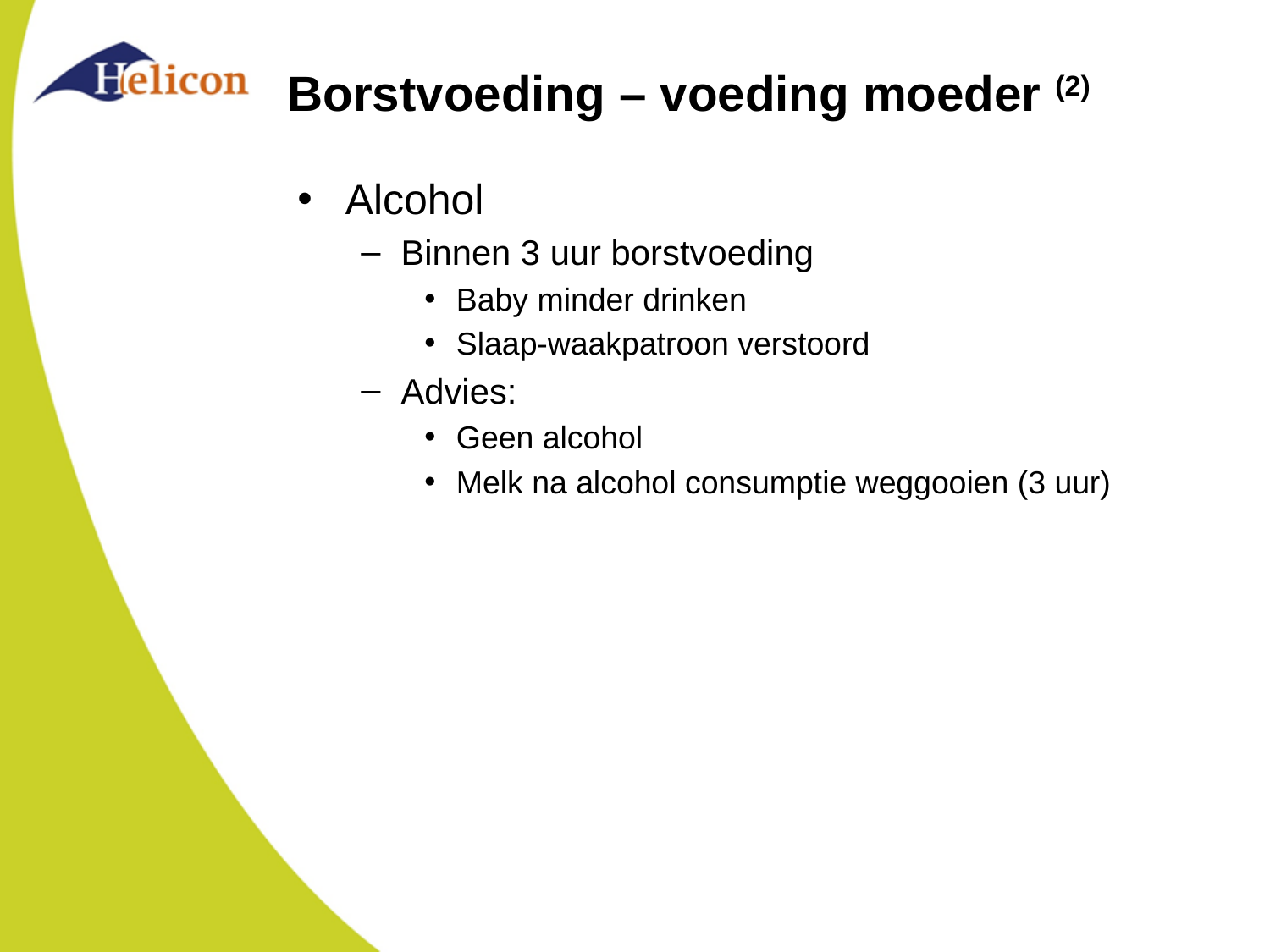

# Borstvoeding – voeding moeder (2)
Alcohol
Binnen 3 uur borstvoeding
Baby minder drinken
Slaap-waakpatroon verstoord
Advies:
Geen alcohol
Melk na alcohol consumptie weggooien (3 uur)